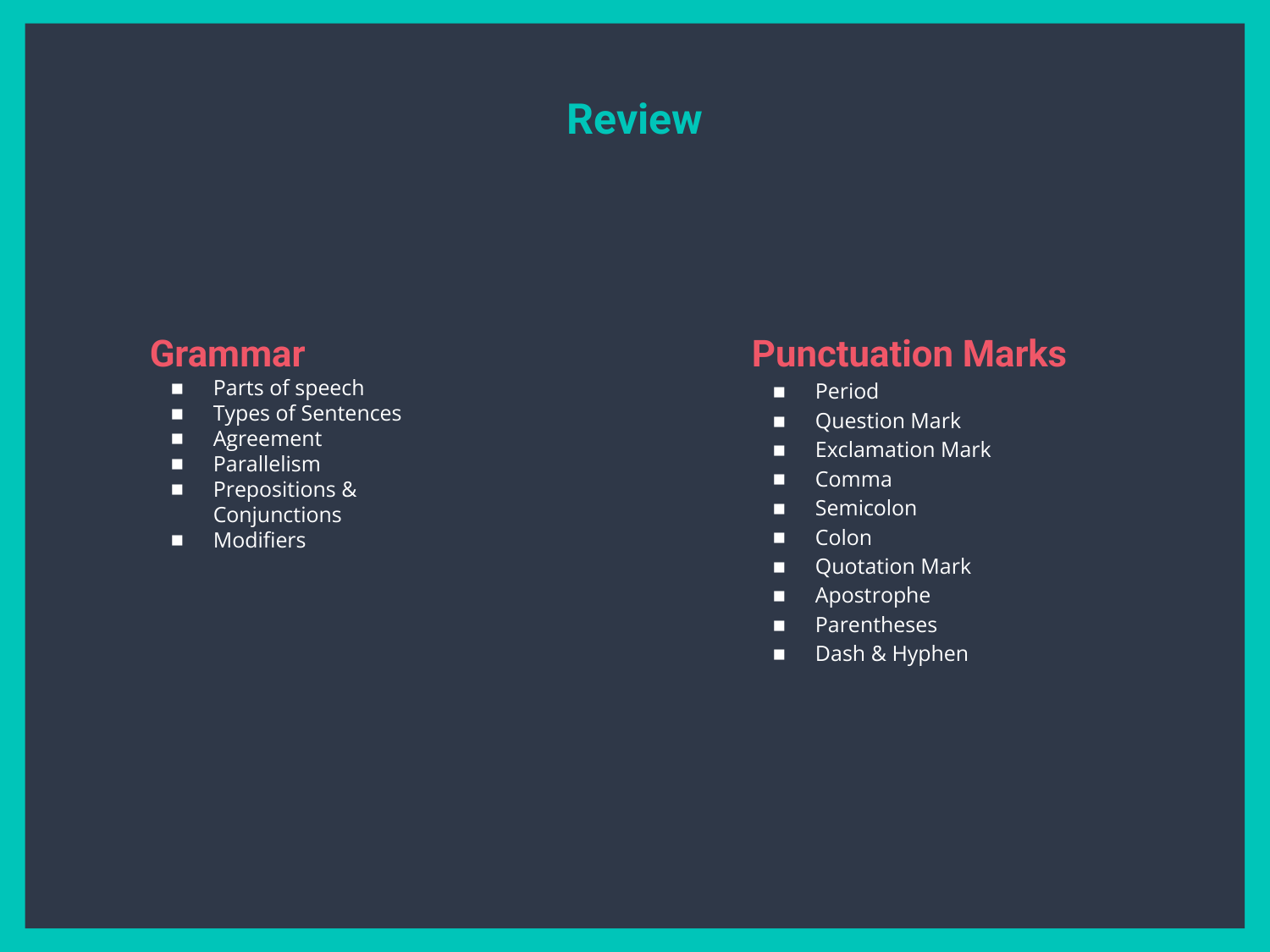

Review
Grammar
Parts of speech
Types of Sentences
Agreement
Parallelism
Prepositions & Conjunctions
Modifiers
Punctuation Marks
Period
Question Mark
Exclamation Mark
Comma
Semicolon
Colon
Quotation Mark
Apostrophe
Parentheses
Dash & Hyphen